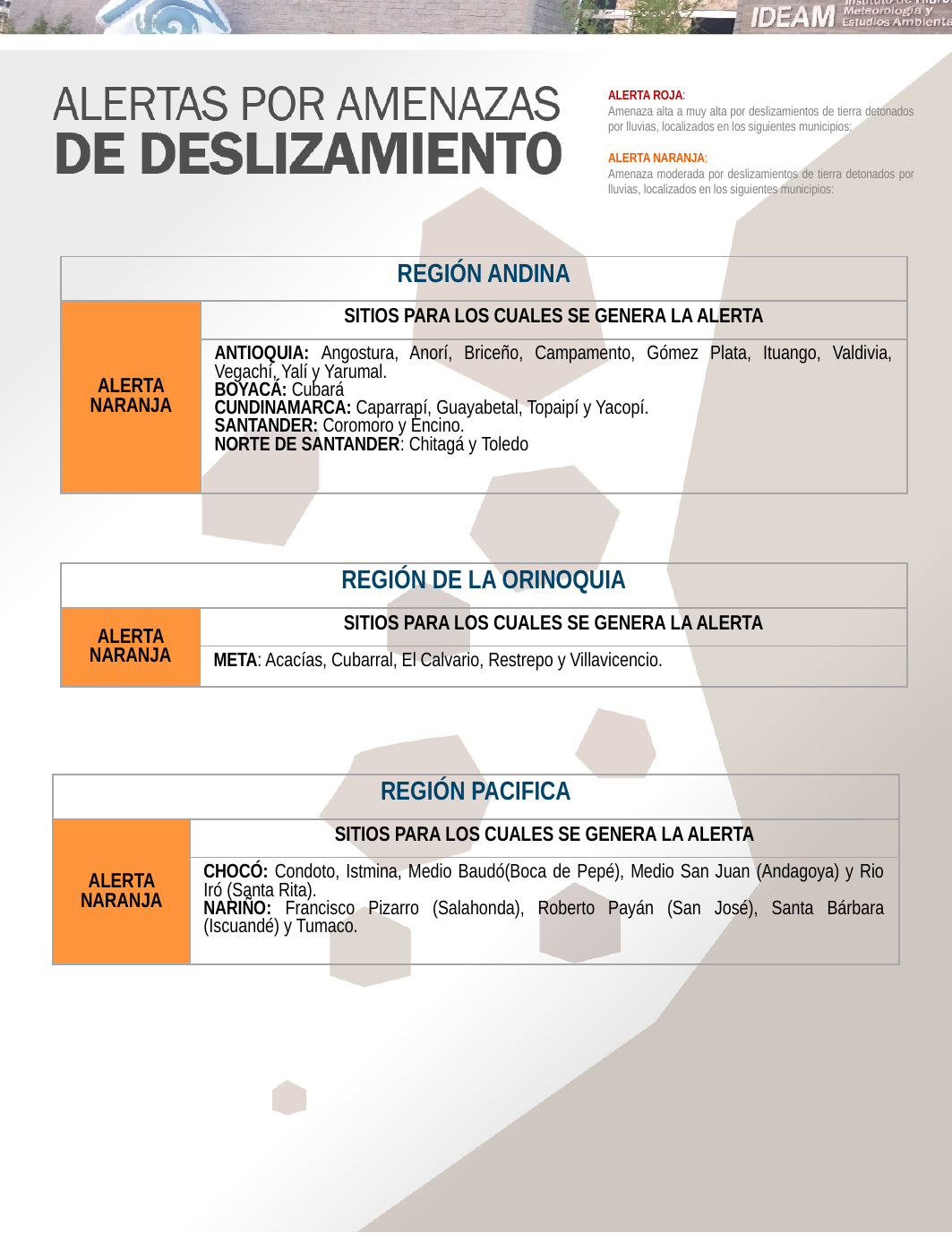

ALERTA ROJA:
Amenaza alta a muy alta por deslizamientos de tierra detonados por lluvias, localizados en los siguientes municipios:

ALERTA NARANJA:
Amenaza moderada por deslizamientos de tierra detonados por lluvias, localizados en los siguientes municipios:
| REGIÓN ANDINA |  |
| --- | --- |
| ALERTA NARANJA | SITIOS PARA LOS CUALES SE GENERA LA ALERTA |
|  | ANTIOQUIA: Angostura, Anorí, Briceño, Campamento, Gómez Plata, Ituango, Valdivia, Vegachí, Yalí y Yarumal. BOYACÁ: Cubará CUNDINAMARCA: Caparrapí, Guayabetal, Topaipí y Yacopí. SANTANDER: Coromoro y Encino. NORTE DE SANTANDER: Chitagá y Toledo |
| REGIÓN DE LA ORINOQUIA |  |
| --- | --- |
| ALERTA NARANJA | SITIOS PARA LOS CUALES SE GENERA LA ALERTA |
|  | META: Acacías, Cubarral, El Calvario, Restrepo y Villavicencio. |
| REGIÓN PACIFICA |  |
| --- | --- |
| ALERTA NARANJA | SITIOS PARA LOS CUALES SE GENERA LA ALERTA |
|  | CHOCÓ: Condoto, Istmina, Medio Baudó(Boca de Pepé), Medio San Juan (Andagoya) y Rio Iró (Santa Rita). NARIÑO: Francisco Pizarro (Salahonda), Roberto Payán (San José), Santa Bárbara (Iscuandé) y Tumaco. |